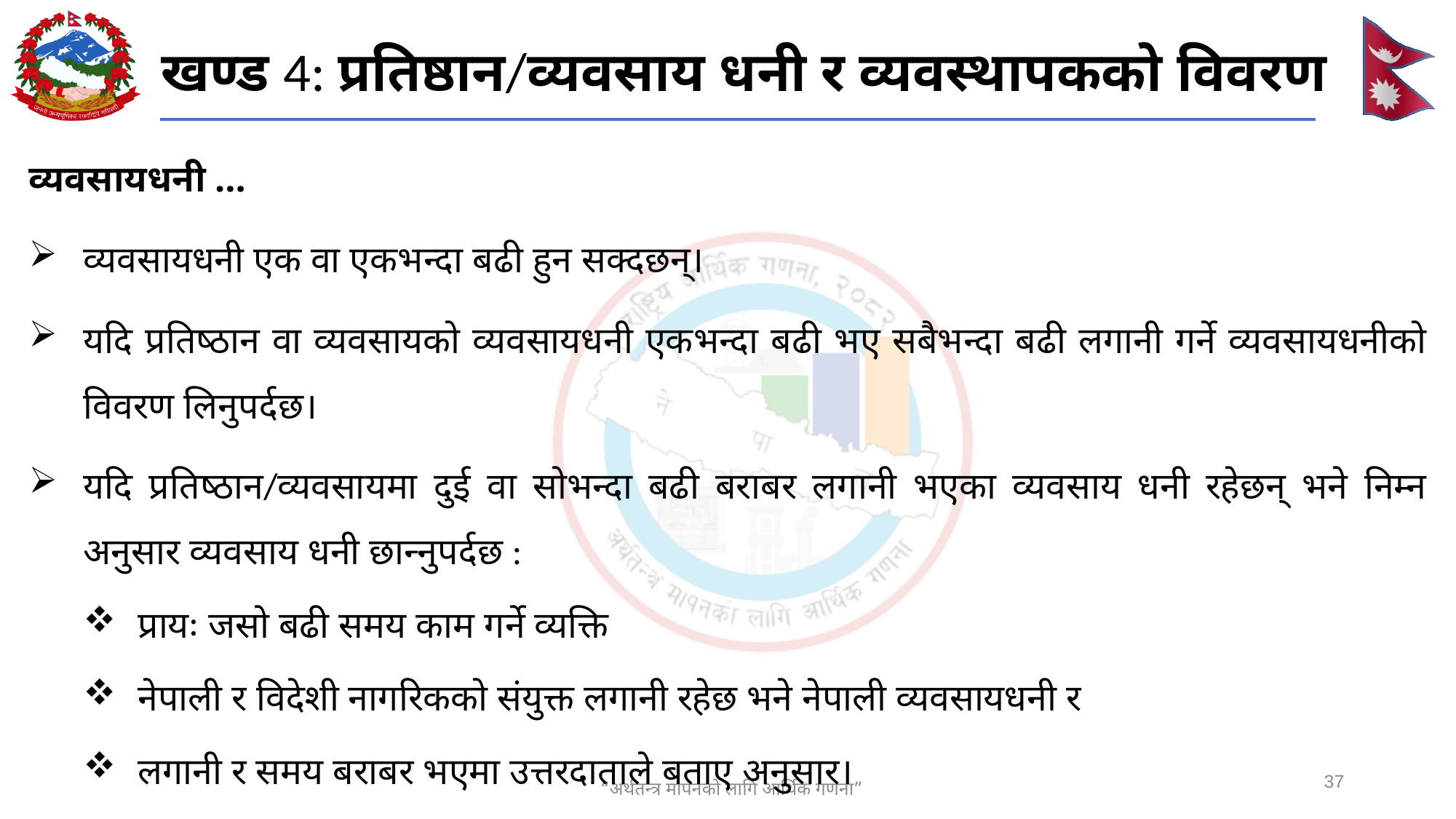

# खण्ड 4: प्रतिष्ठान/व्यवसाय धनी र व्यवस्थापकको विवरण
व्यवसायधनी …
व्यवसायधनी एक वा एकभन्दा बढी हुन सक्दछन्।
यदि प्रतिष्ठान वा व्यवसायको व्यवसायधनी एकभन्दा बढी भए सबैभन्दा बढी लगानी गर्ने व्यवसायधनीको विवरण लिनुपर्दछ।
यदि प्रतिष्ठान/व्यवसायमा दुई वा सोभन्दा बढी बराबर लगानी भएका व्यवसाय धनी रहेछन् भने निम्न अनुसार व्यवसाय धनी छान्नुपर्दछ :
प्रायः जसो बढी समय काम गर्ने व्यक्ति
नेपाली र विदेशी नागरिकको संयुक्त लगानी रहेछ भने नेपाली व्यवसायधनी र
लगानी र समय बराबर भएमा उत्तरदाताले बताए अनुसार।
37
“अर्थतन्त्र मापनको लागि आर्थिक गणना”